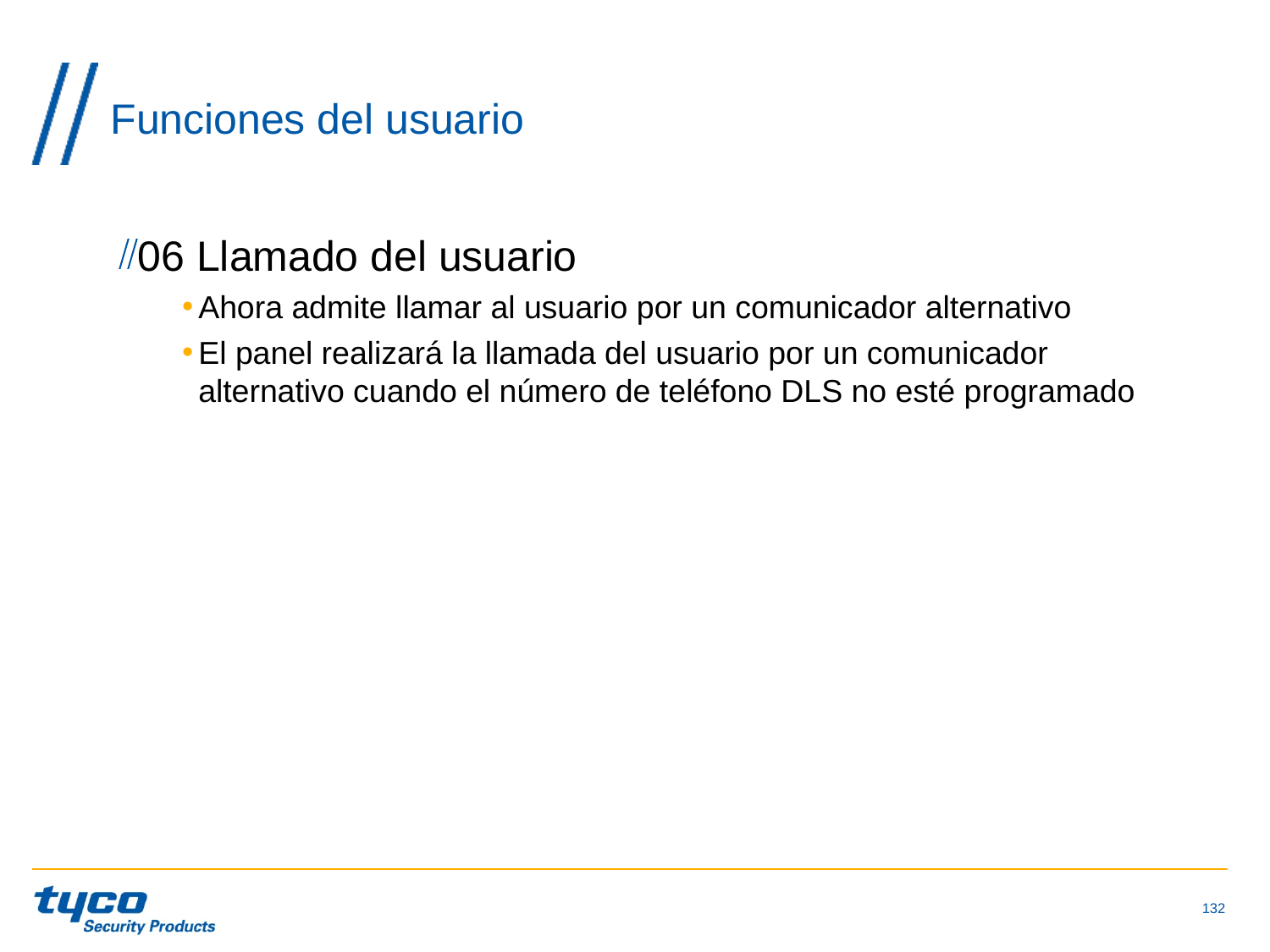

# Funciones del usuario
06 Llamado del usuario
Ahora admite llamar al usuario por un comunicador alternativo
El panel realizará la llamada del usuario por un comunicador alternativo cuando el número de teléfono DLS no esté programado
132